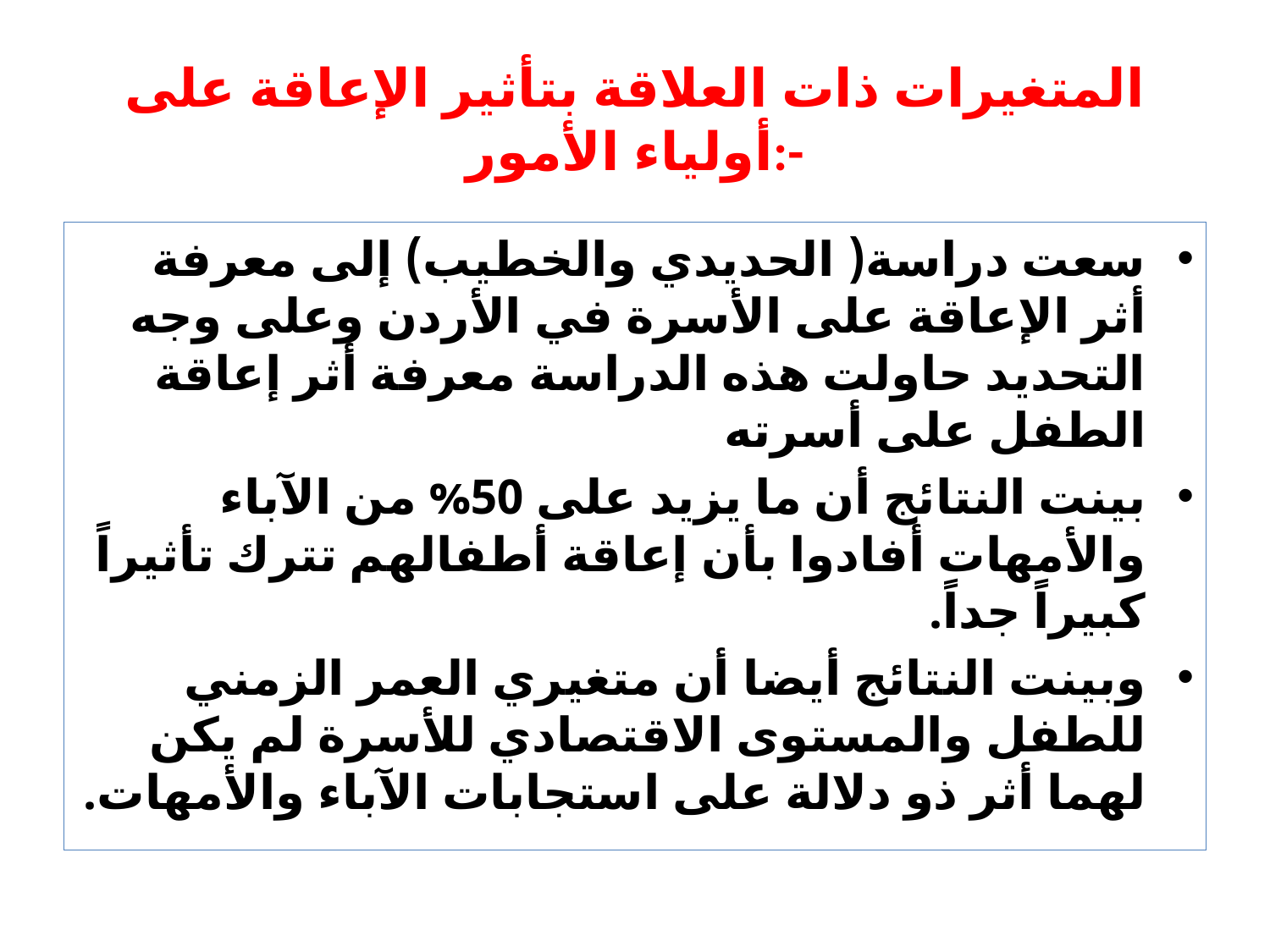

# المتغيرات ذات العلاقة بتأثير الإعاقة على أولياء الأمور:-
سعت دراسة( الحديدي والخطيب) إلى معرفة أثر الإعاقة على الأسرة في الأردن وعلى وجه التحديد حاولت هذه الدراسة معرفة أثر إعاقة الطفل على أسرته
بينت النتائج أن ما يزيد على 50% من الآباء والأمهات أفادوا بأن إعاقة أطفالهم تترك تأثيراً كبيراً جداً.
وبينت النتائج أيضا أن متغيري العمر الزمني للطفل والمستوى الاقتصادي للأسرة لم يكن لهما أثر ذو دلالة على استجابات الآباء والأمهات.